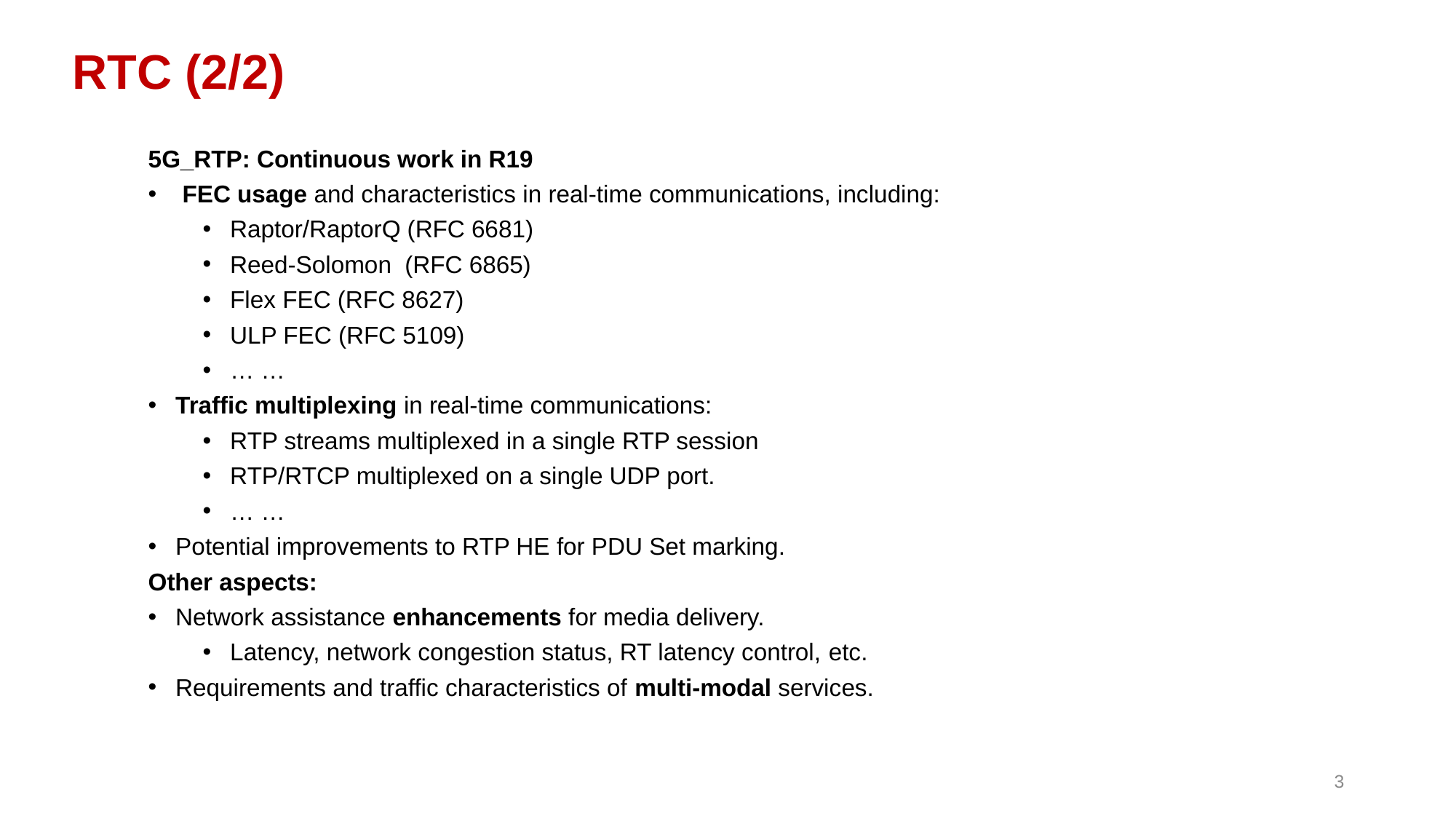

RTC (2/2)
5G_RTP: Continuous work in R19
FEC usage and characteristics in real-time communications, including:
Raptor/RaptorQ (RFC 6681)
Reed-Solomon  (RFC 6865)
Flex FEC (RFC 8627)
ULP FEC (RFC 5109)
… …
Traffic multiplexing in real-time communications:
RTP streams multiplexed in a single RTP session
RTP/RTCP multiplexed on a single UDP port.
… …
Potential improvements to RTP HE for PDU Set marking.
Other aspects:
Network assistance enhancements for media delivery.
Latency, network congestion status, RT latency control, etc.
Requirements and traffic characteristics of multi-modal services.
3